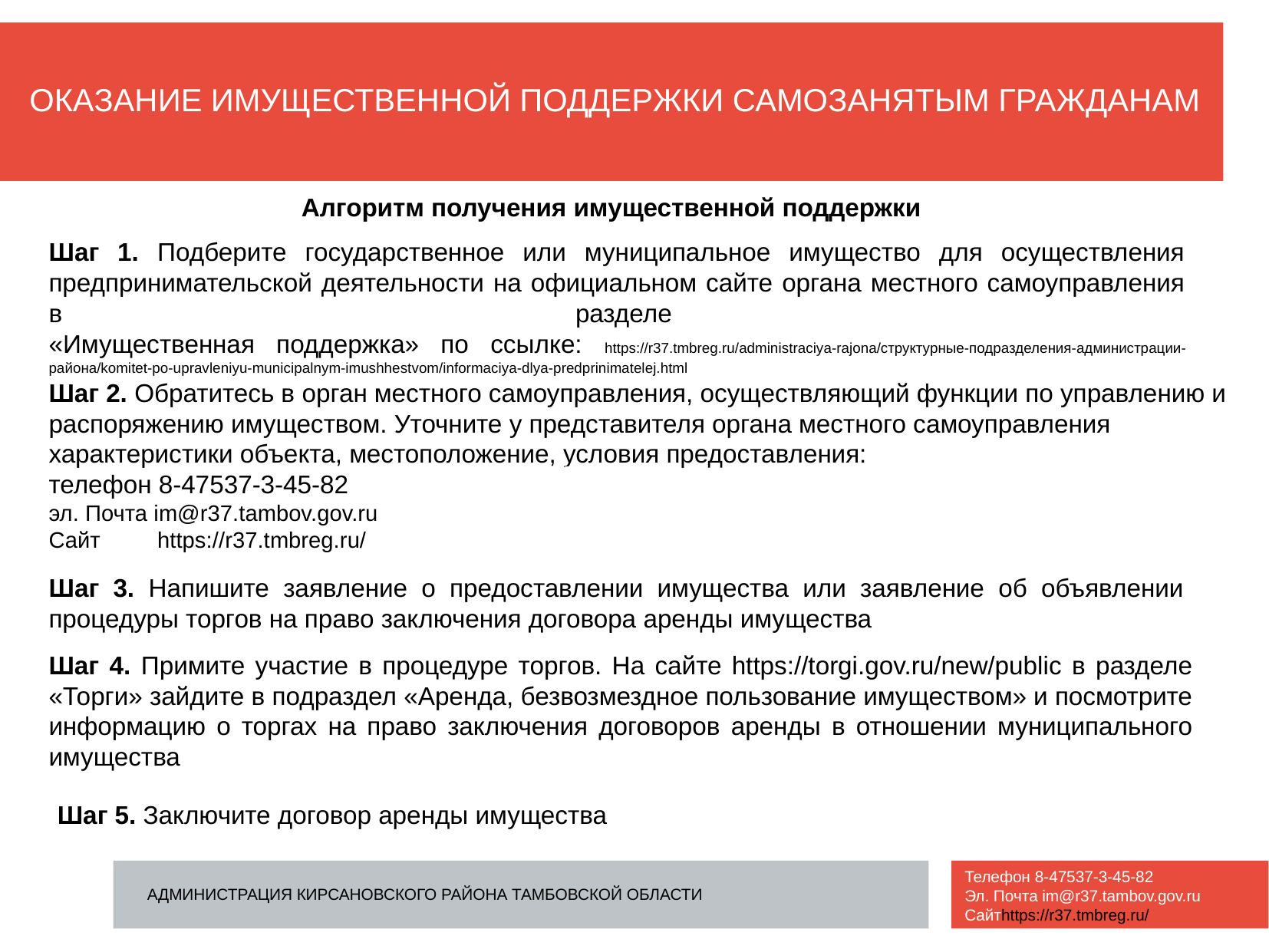

ОКАЗАНИЕ ИМУЩЕСТВЕННОЙ ПОДДЕРЖКИ САМОЗАНЯТЫМ ГРАЖДАНАМ
Алгоритм получения имущественной поддержки
Шаг 1. Подберите государственное или муниципальное имущество для осуществления предпринимательской деятельности на официальном сайте органа местного самоуправления в разделе
«Имущественная поддержка» по ссылке: https://r37.tmbreg.ru/administraciya-rajona/структурные-подразделения-администрации-района/komitet-po-upravleniyu-municipalnym-imushhestvom/informaciya-dlya-predprinimatelej.html

Шаг 2. Обратитесь в орган местного самоуправления, осуществляющий функции по управлению и распоряжению имуществом. Уточните у представителя органа местного самоуправления характеристики объекта, местоположение, условия предоставления:
телефон 8-47537-3-45-82
эл. Почта im@r37.tambov.gov.ru
Сайт         https://r37.tmbreg.ru/
im@r37/tambov.gov.ru
Шаг 3. Напишите заявление о предоставлении имущества или заявление об объявлении процедуры торгов на право заключения договора аренды имущества
Шаг 4. Примите участие в процедуре торгов. На сайте https://torgi.gov.ru/new/public в разделе «Торги» зайдите в подраздел «Аренда, безвозмездное пользование имуществом» и посмотрите информацию о торгах на право заключения договоров аренды в отношении муниципального имущества
Шаг 5. Заключите договор аренды имущества
Телефон 8-47537-3-45-82
Эл. Почтa im@r37.tambov.gov.ru
Сайтhttps://r37.tmbreg.ru/
АДМИНИСТРАЦИЯ КИРСАНОВСКОГО РАЙОНА ТАМБОВСКОЙ ОБЛАСТИ